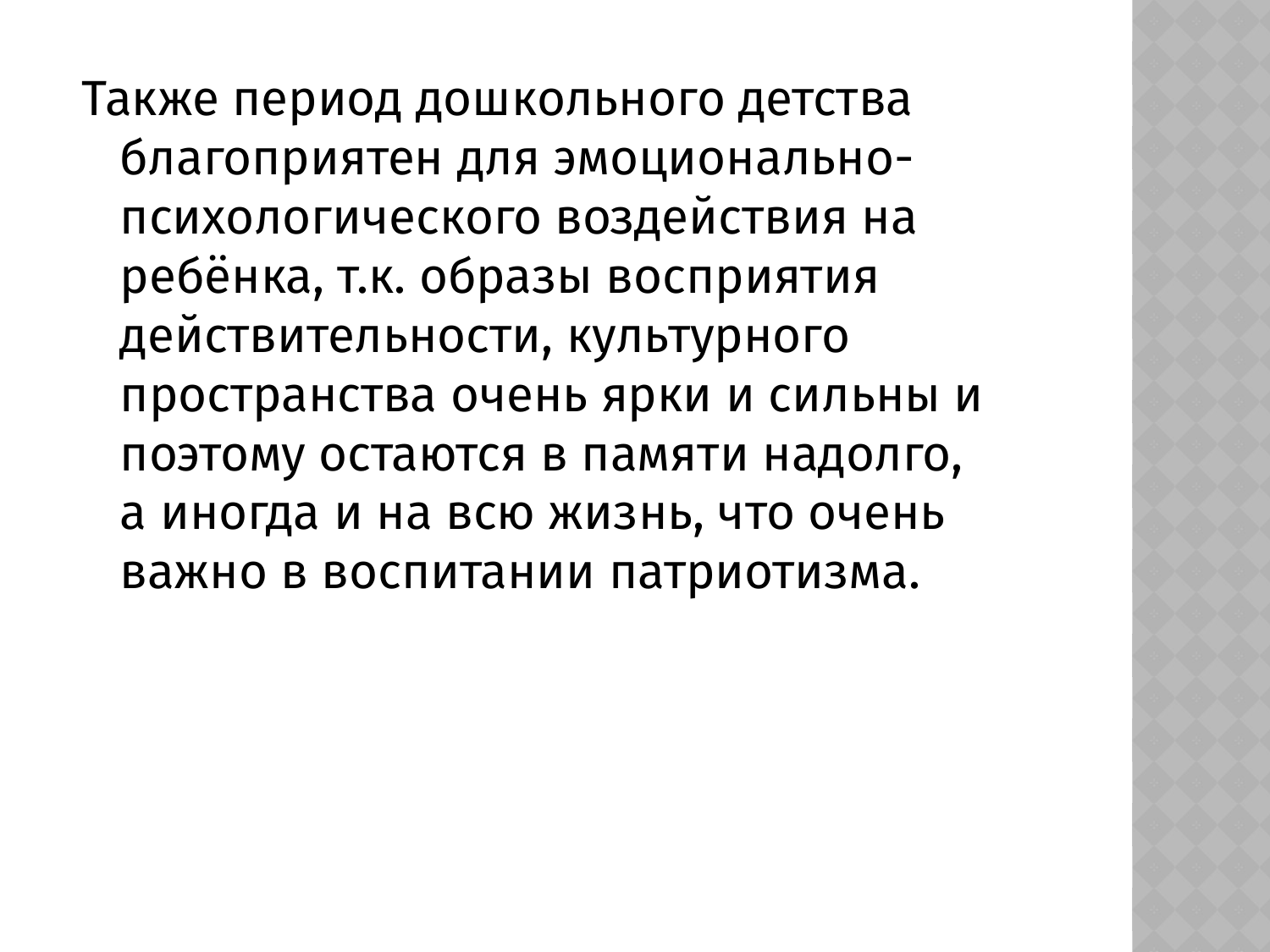

Также период дошкольного детства благоприятен для эмоционально-психологического воздействия на ребёнка, т.к. образы восприятия действительности, культурного пространства очень ярки и сильны и поэтому остаются в памяти надолго, а иногда и на всю жизнь, что очень важно в воспитании патриотизма.